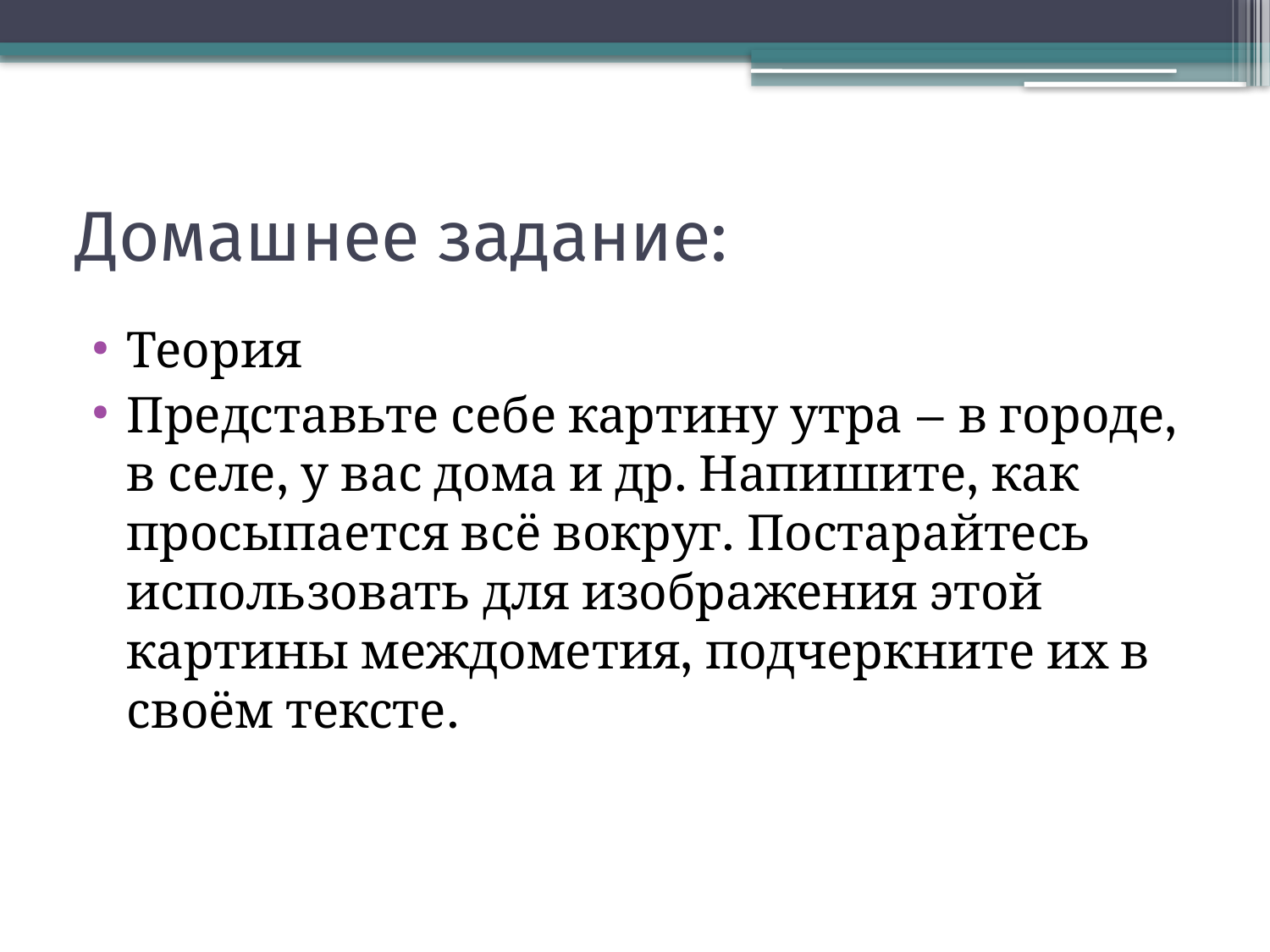

# Домашнее задание:
Теория
Представьте себе картину утра – в городе, в селе, у вас дома и др. Напишите, как просыпается всё вокруг. Постарайтесь использовать для изображения этой картины междометия, подчеркните их в своём тексте.